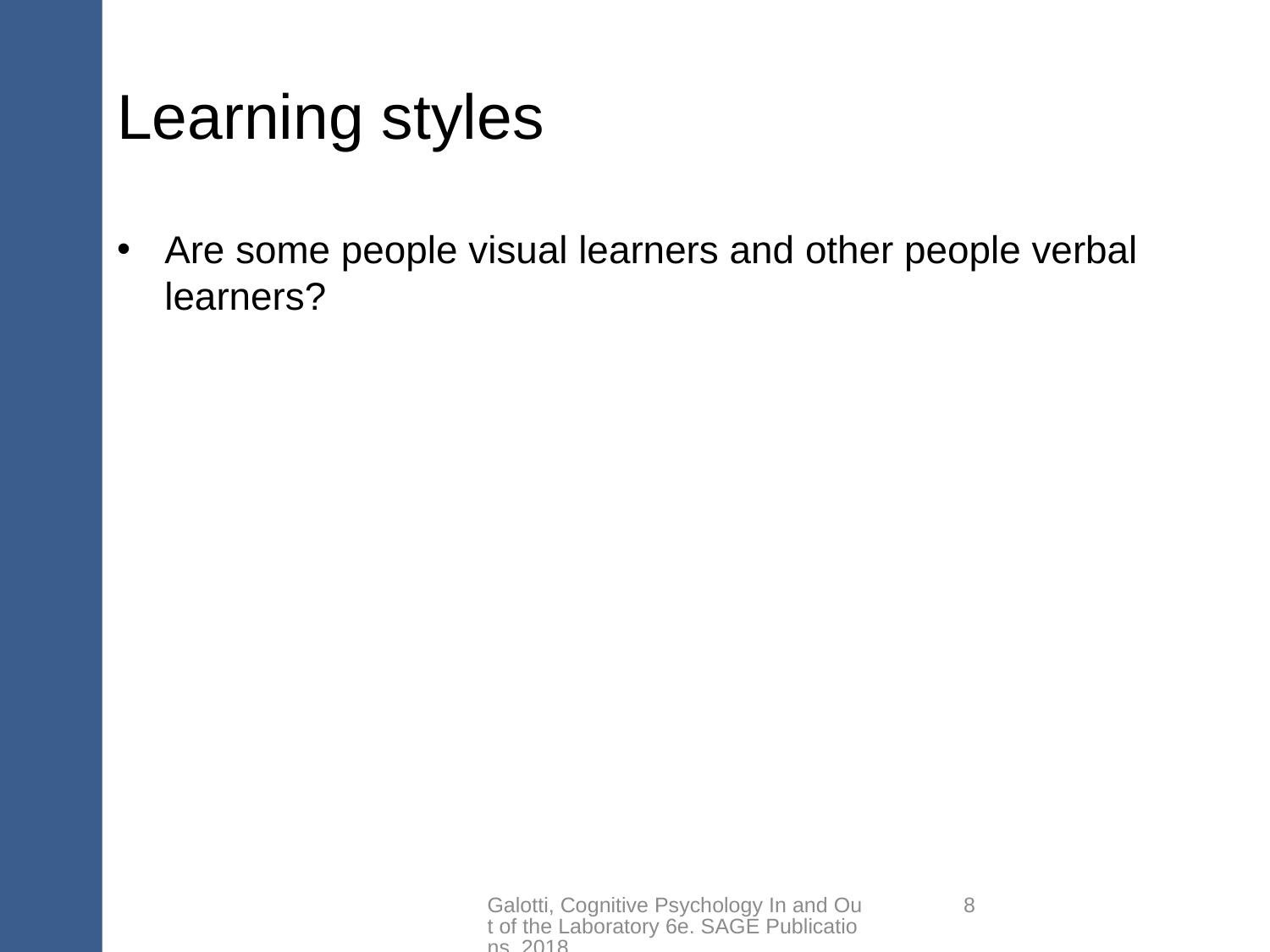

# Learning styles
Are some people visual learners and other people verbal learners?
Galotti, Cognitive Psychology In and Out of the Laboratory 6e. SAGE Publications, 2018.
8